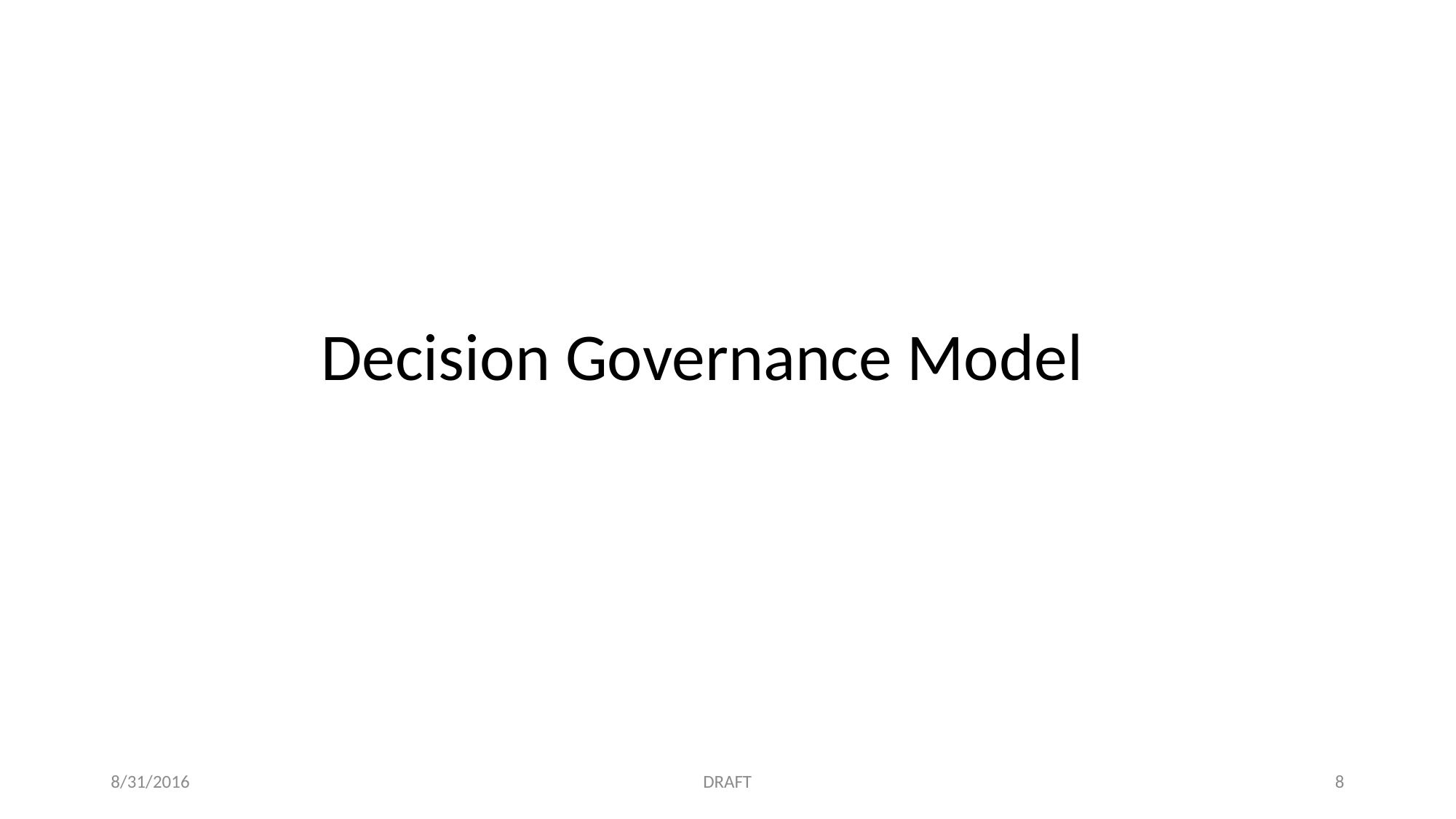

# Decision Governance Model
8/31/2016
DRAFT
8